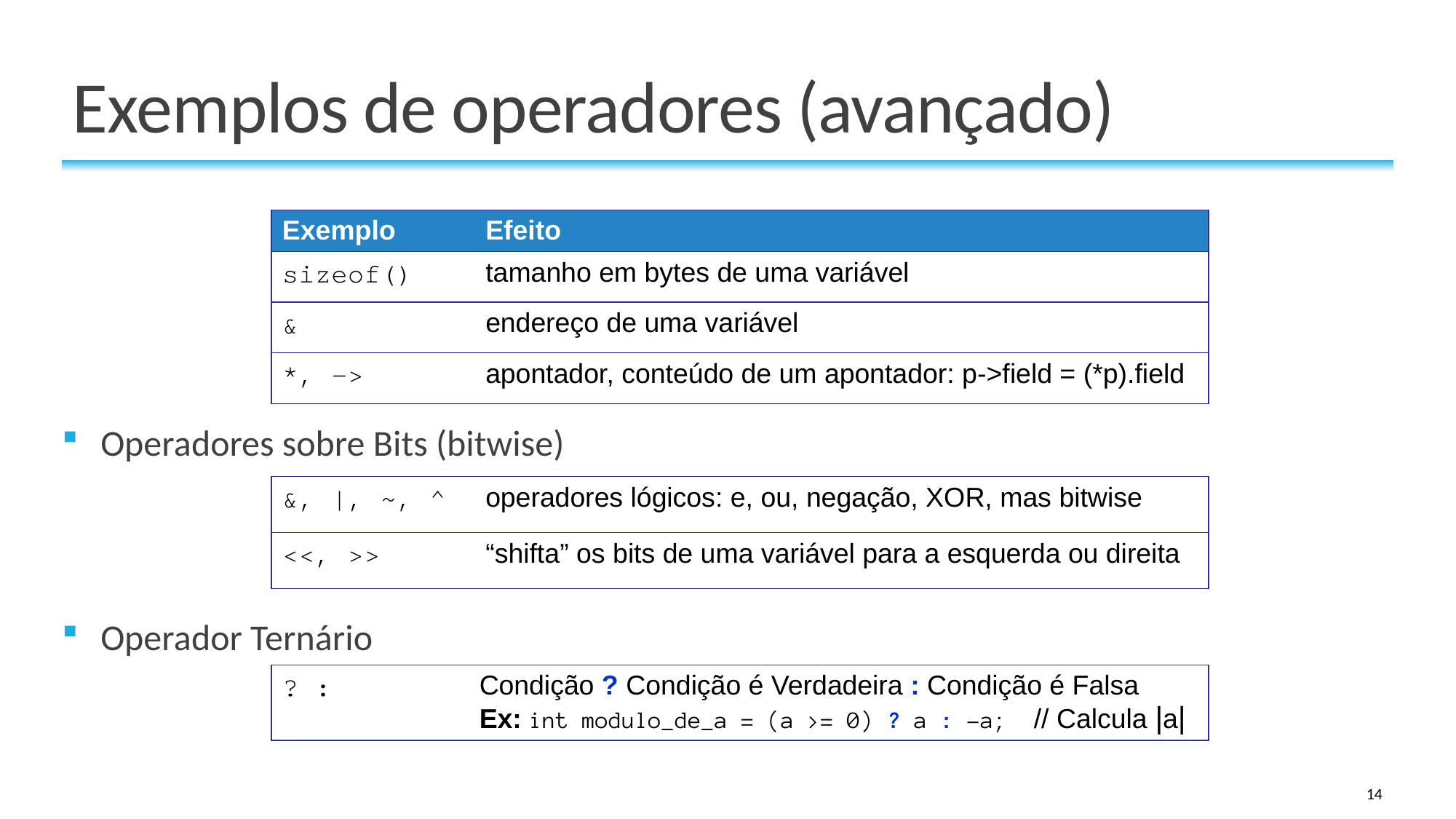

# Exemplos de operadores (avançado)
| Exemplo | Efeito |
| --- | --- |
| sizeof() | tamanho em bytes de uma variável |
| & | endereço de uma variável |
| \*, -> | apontador, conteúdo de um apontador: p->field = (\*p).field |

Operadores sobre Bits (bitwise)

Operador Ternário

| &, |, ~, ^ | operadores lógicos: e, ou, negação, XOR, mas bitwise |
| --- | --- |
| <<, >> | “shifta” os bits de uma variável para a esquerda ou direita |
| ? : | Condição ? Condição é Verdadeira : Condição é Falsa Ex: int modulo\_de\_a = (a >= 0) ? a : -a; // Calcula |a| |
| --- | --- |
14